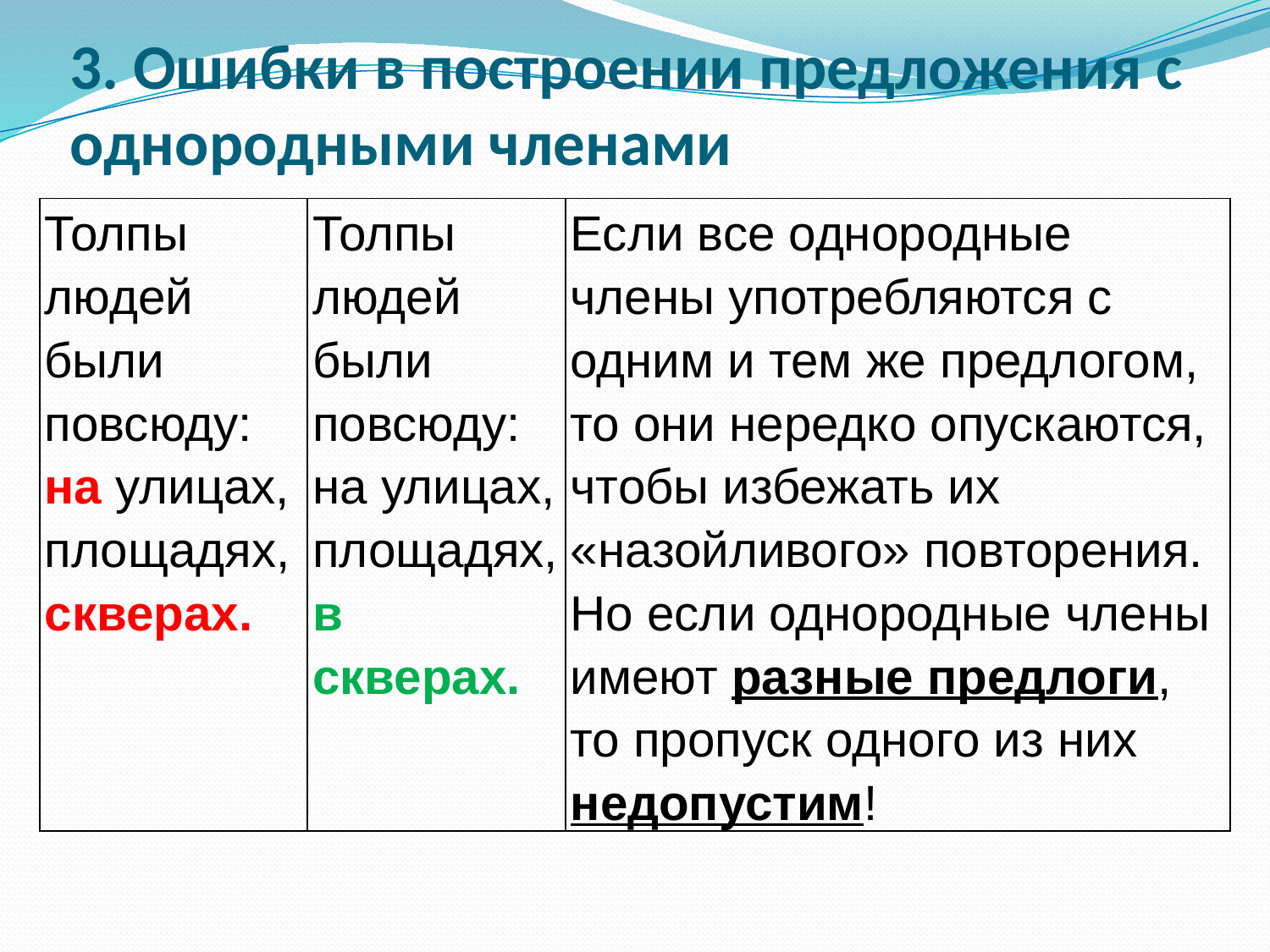

# 3. Ошибки в построении предложения с однородными членами
| Толпы людей были повсюду: на улицах, площадях, скверах. | Толпы людей были повсюду: на улицах, площадях, в скверах. | Если все однородные члены употребляются с одним и тем же предлогом, то они нередко опускаются, чтобы избежать их «назойливого» повторения. Но если однородные члены имеют разные предлоги, то пропуск одного из них недопустим! |
| --- | --- | --- |